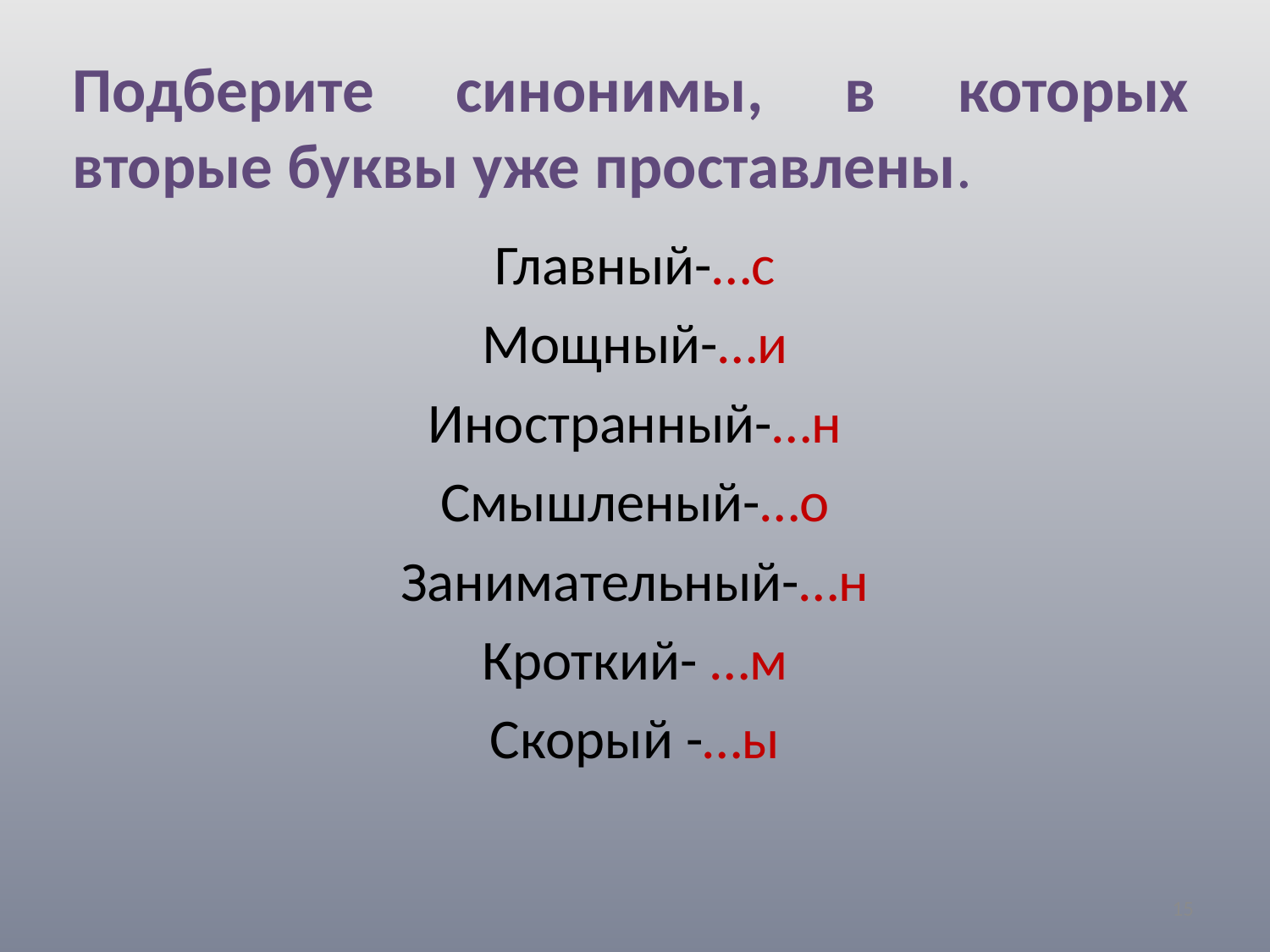

# Подберите синонимы, в которых вторые буквы уже проставлены.
Главный-…с
Мощный-…и
Иностранный-…н
Смышленый-…о
Занимательный-…н
Кроткий- …м
Скорый -…ы
15